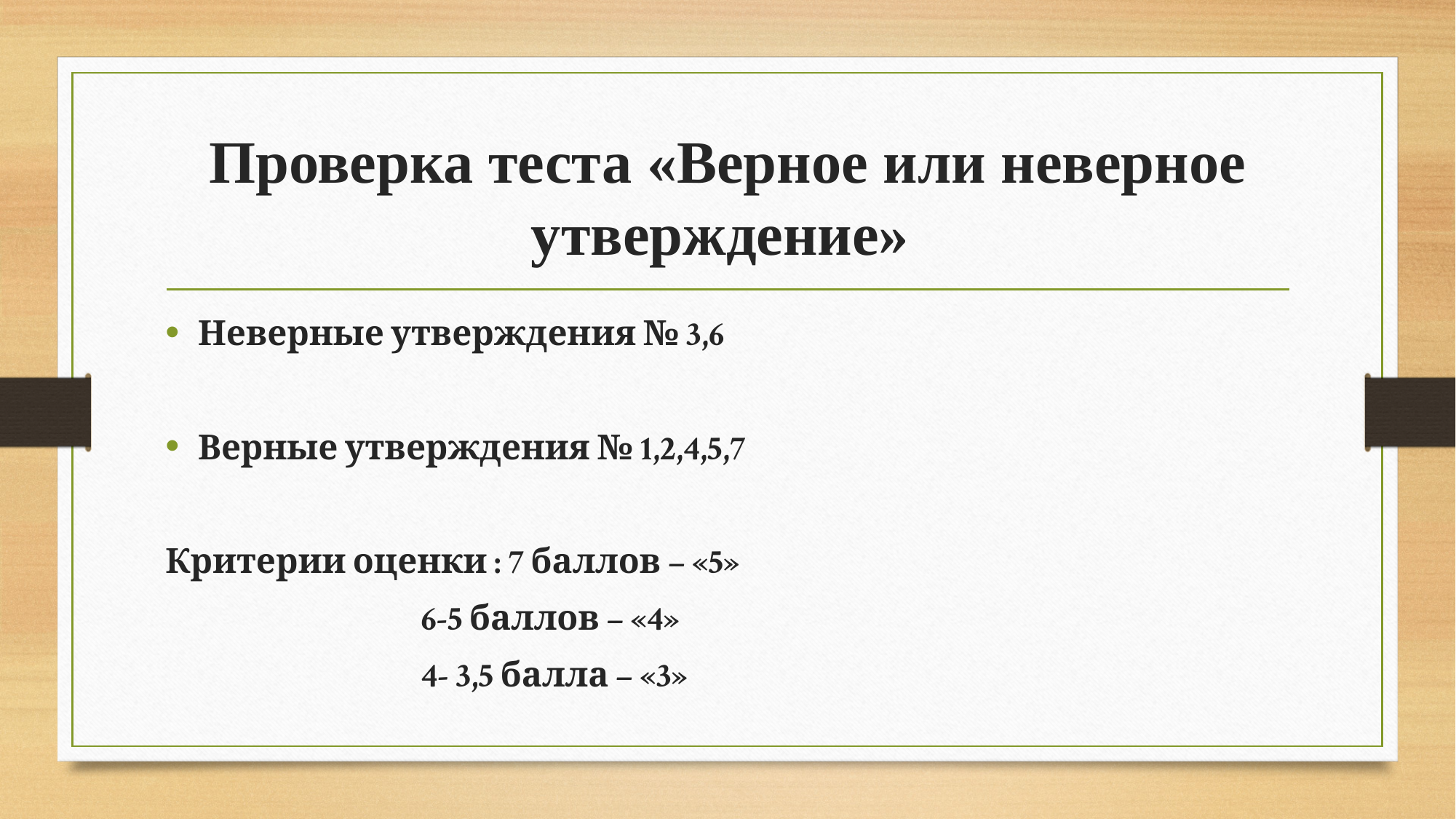

# Проверка теста «Верное или неверное утверждение»
Неверные утверждения № 3,6

Верные утверждения № 1,2,4,5,7

Критерии оценки : 7 баллов – «5»
                                    6-5 баллов – «4»
                                    4- 3,5 балла – «3»